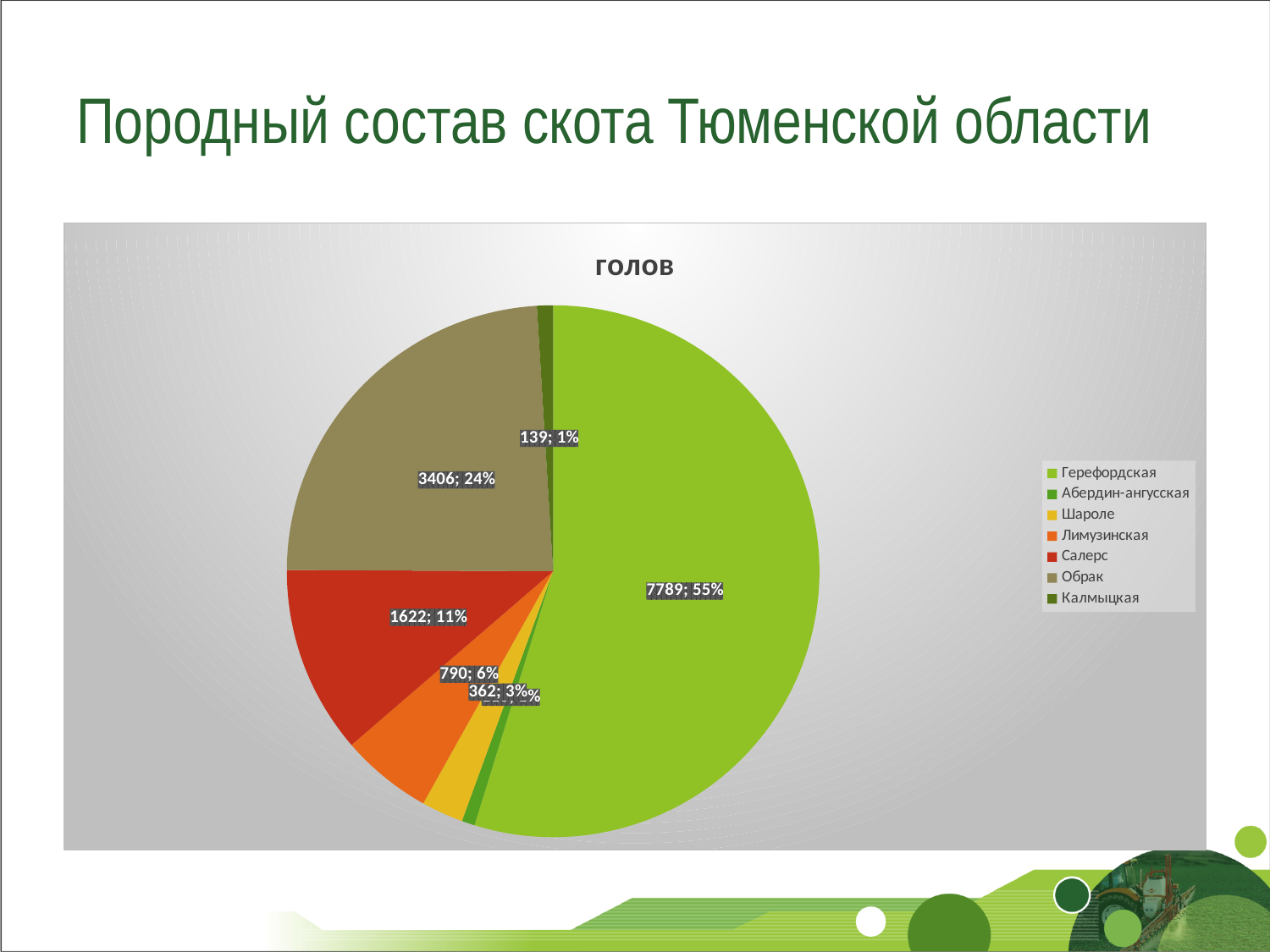

# Породный состав скота Тюменской области

### Chart:

| Category | голов |
|---|---|
| Герефордская | 7789.0 |
| Абердин-ангусская | 113.0 |
| Шароле | 362.0 |
| Лимузинская | 790.0 |
| Салерс | 1622.0 |
| Обрак | 3406.0 |
| Калмыцкая | 139.0 |